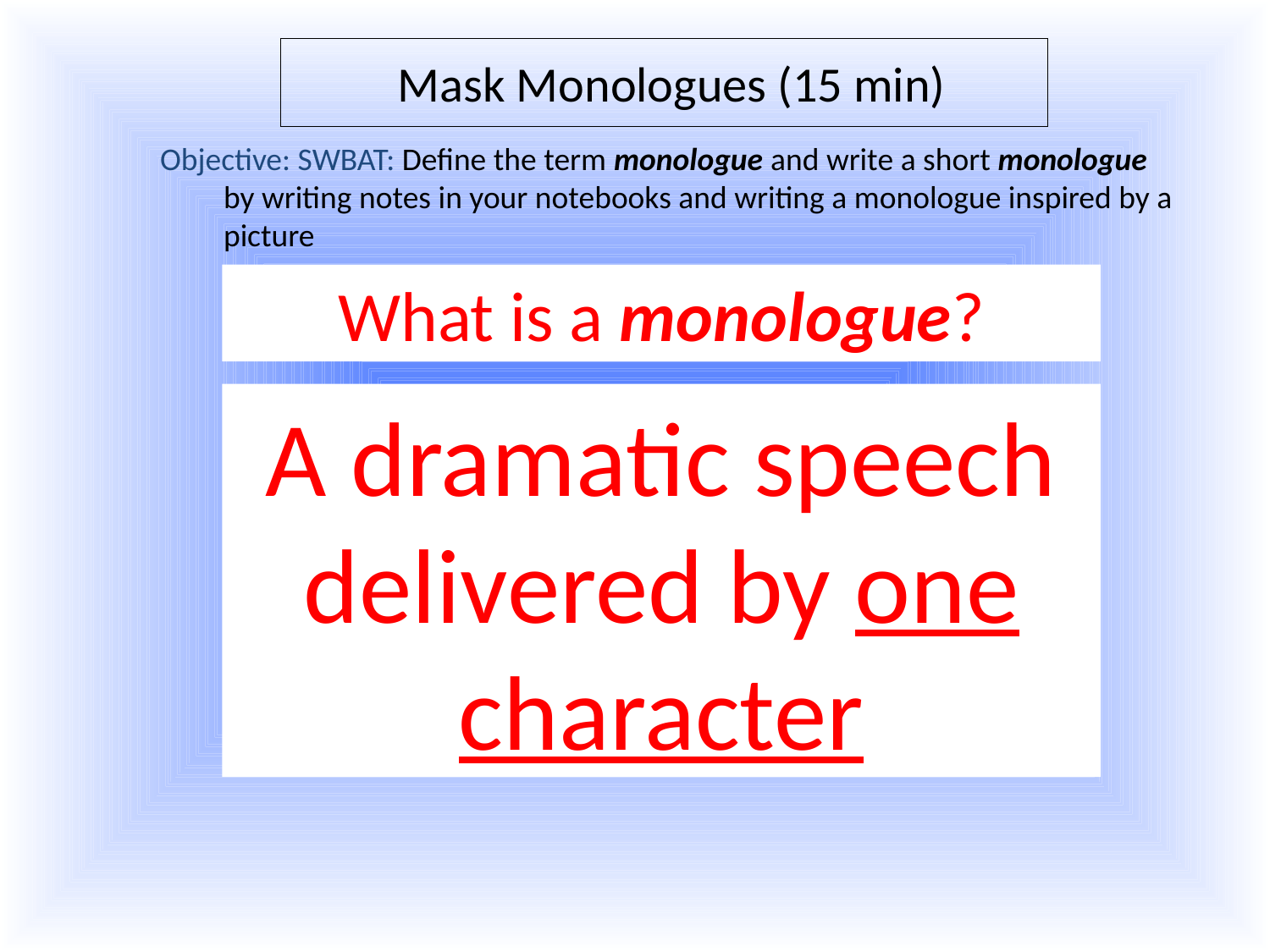

Content (The knowledge you’ll master today)
SWBAT:
Create rough draft classroom norms for 10 different situations
Create class-wide final-draft classroom norms for 10 different situations
Define the word “norm” and explain why it is important to have norms

# Mask Monologues (15 min)
Objective: SWBAT: Define the term monologue and write a short monologue by writing notes in your notebooks and writing a monologue inspired by a picture
What is a monologue?
A dramatic speech delivered by one character